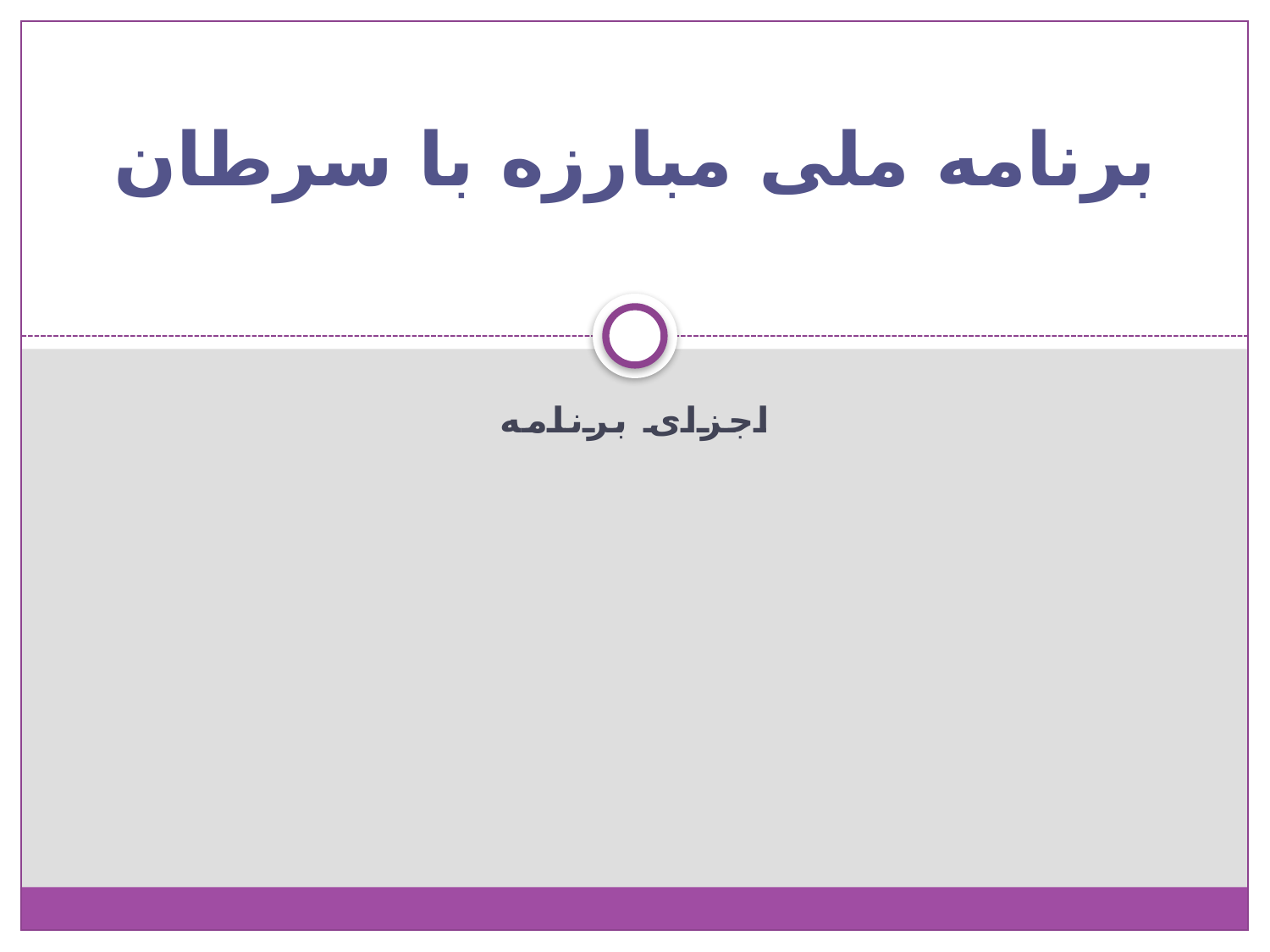

# برنامه ملی مبارزه با سرطان
اجزای برنامه